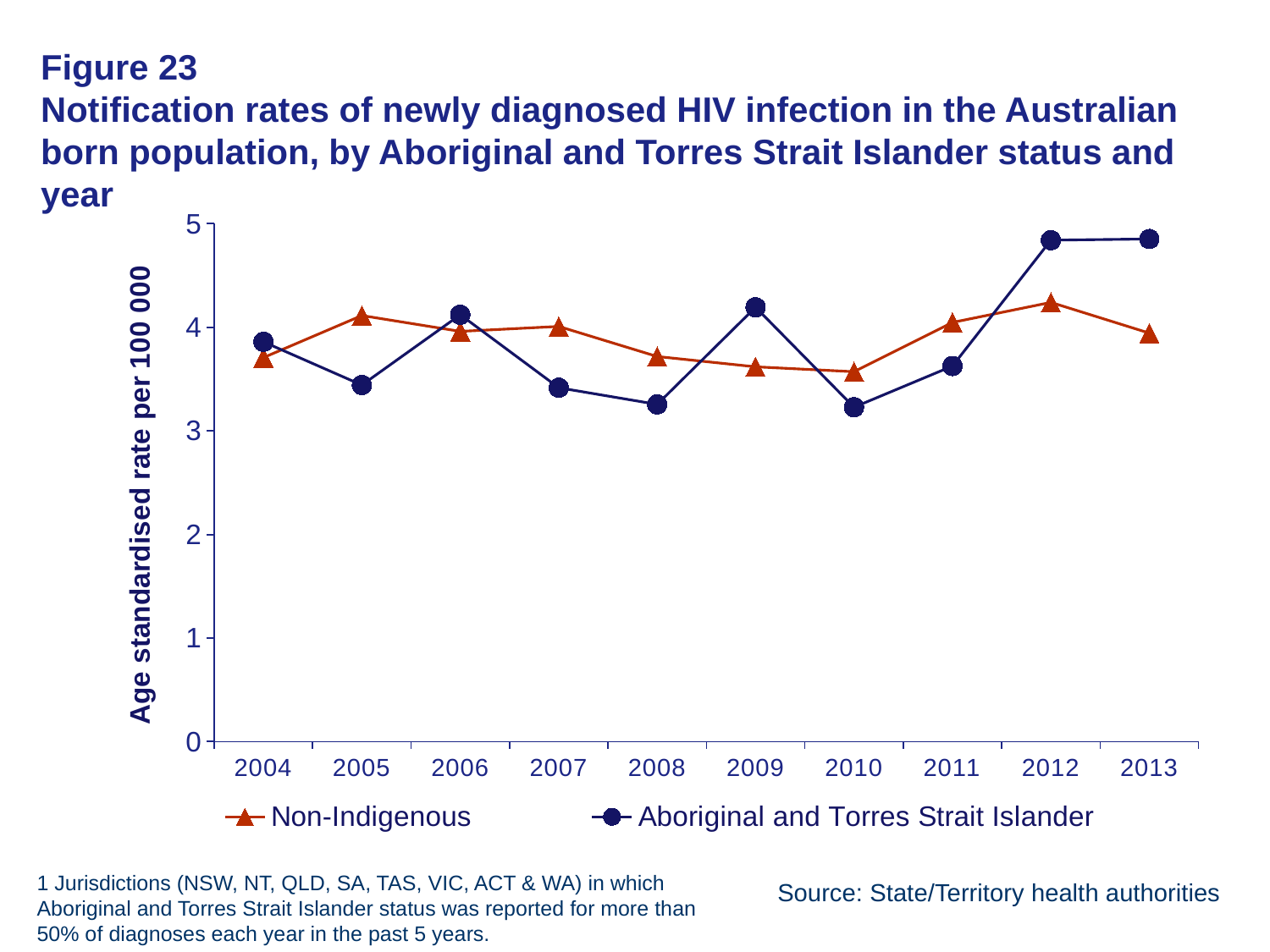

# Figure 23 Notification rates of newly diagnosed HIV infection in the Australian born population, by Aboriginal and Torres Strait Islander status and year

### Chart

| Category | Non-Indigenous | Aboriginal and Torres Strait Islander |
|---|---|---|
| 2004.0 | 3.70710975089465 | 3.859460883028121 |
| 2005.0 | 4.113136665357136 | 3.442079447333348 |
| 2006.0 | 3.960115891147152 | 4.120951826070879 |
| 2007.0 | 4.007987339215924 | 3.416219801524447 |
| 2008.0 | 3.717736190018929 | 3.255626618719302 |
| 2009.0 | 3.618314229280261 | 4.192966577307669 |
| 2010.0 | 3.570882182637605 | 3.22799832630872 |
| 2011.0 | 4.046517345058198 | 3.625569765052954 |
| 2012.0 | 4.24006481826955 | 4.840757878221476 |
| 2013.0 | 3.943441530291824 | 4.852140833715406 |
1 Jurisdictions (NSW, NT, QLD, SA, TAS, VIC, ACT & WA) in which Aboriginal and Torres Strait Islander status was reported for more than 50% of diagnoses each year in the past 5 years.
Source: State/Territory health authorities